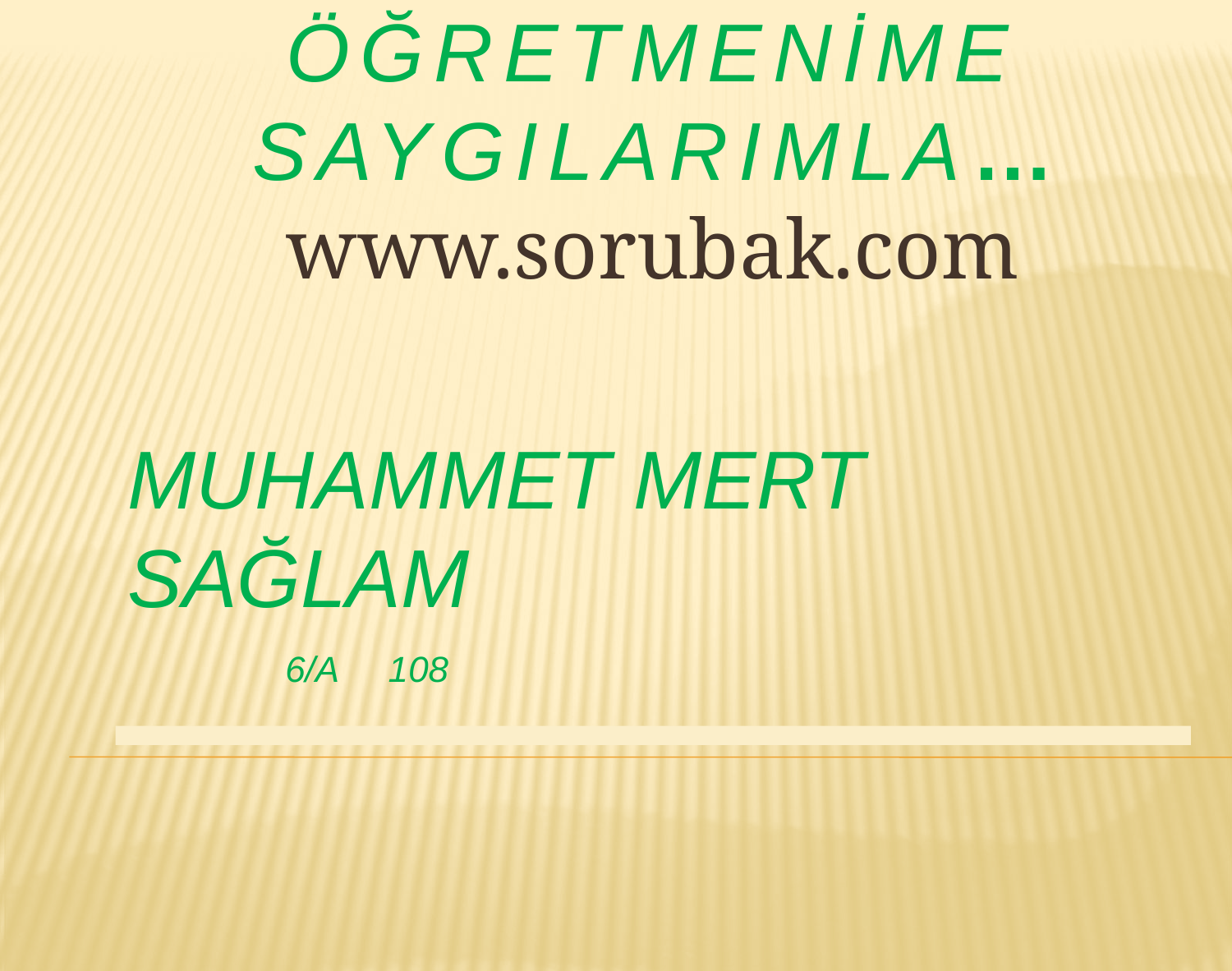

# 6/A     108

BEYHAN ÜNALIR ÖĞRETMENİME SAYGILARIMLA… www.sorubak.com

MUHAMMET MERT SAĞLAM